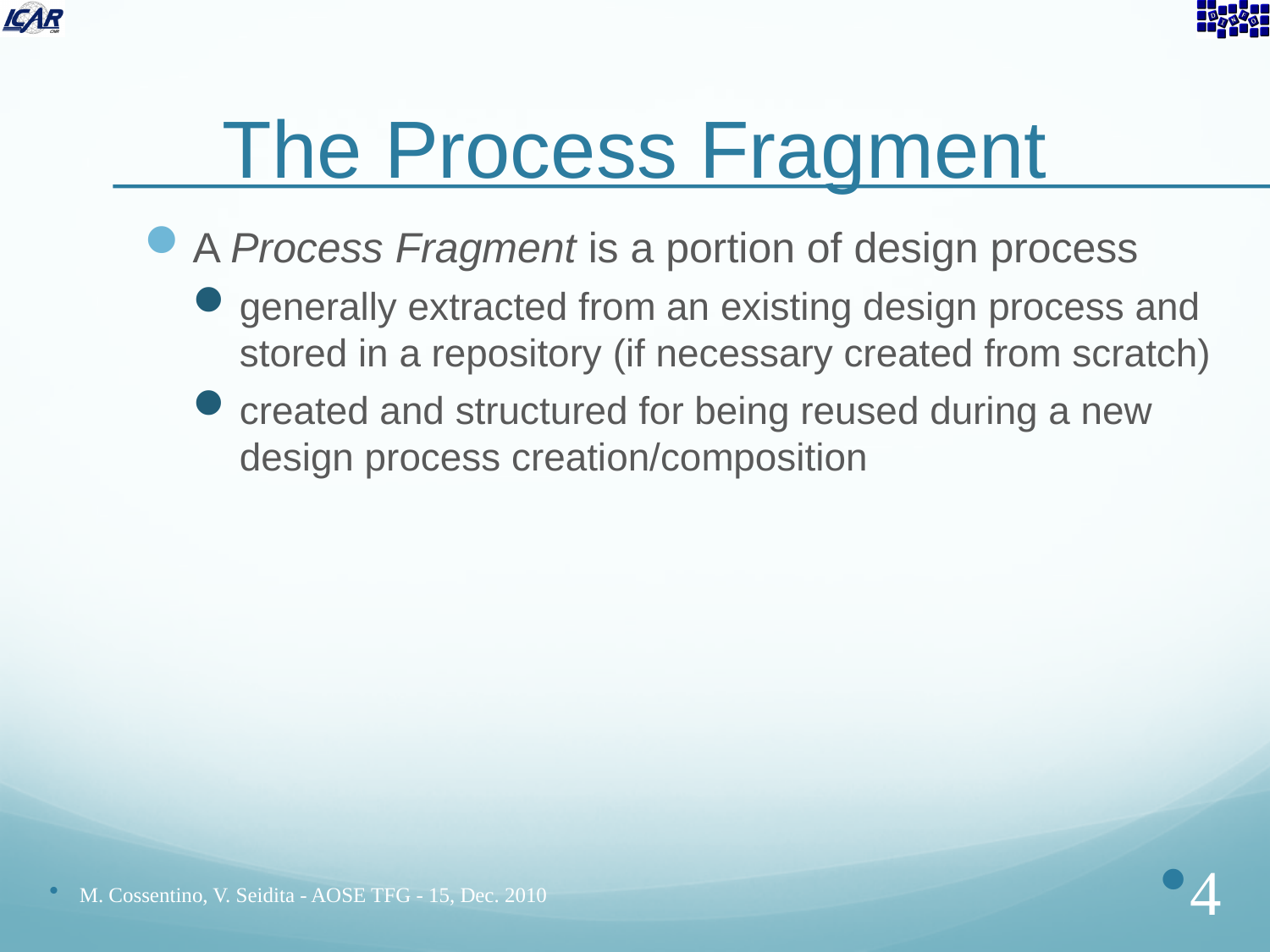

# The Process Fragment
A Process Fragment is a portion of design process
generally extracted from an existing design process and stored in a repository (if necessary created from scratch)
created and structured for being reused during a new design process creation/composition

M. Cossentino, V. Seidita - AOSE TFG - 15, Dec. 2010
4